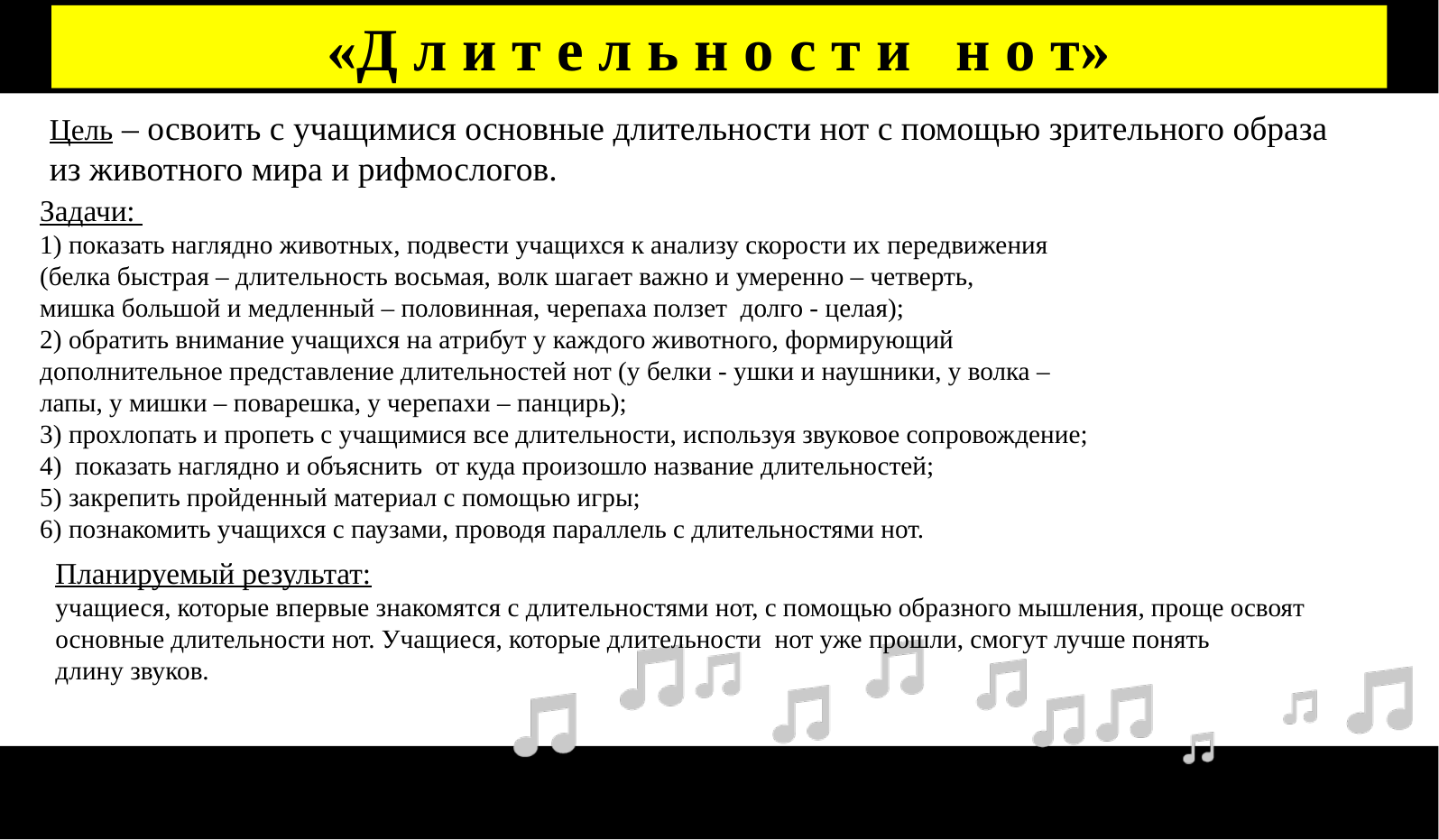

# «Д л и т е л ь н о с т и   н о т»
Цель – освоить с учащимися основные длительности нот с помощью зрительного образа
из животного мира и рифмослогов.
Задачи:
1) показать наглядно животных, подвести учащихся к анализу скорости их передвижения
(белка быстрая – длительность восьмая, волк шагает важно и умеренно – четверть,
мишка большой и медленный – половинная, черепаха ползет  долго - целая);
2) обратить внимание учащихся на атрибут у каждого животного, формирующий
дополнительное представление длительностей нот (у белки - ушки и наушники, у волка –
лапы, у мишки – поварешка, у черепахи – панцирь);
3) прохлопать и пропеть с учащимися все длительности, используя звуковое сопровождение;
4)  показать наглядно и объяснить  от куда произошло название длительностей;
5) закрепить пройденный материал с помощью игры;
6) познакомить учащихся с паузами, проводя параллель с длительностями нот.
Планируемый результат:
учащиеся, которые впервые знакомятся с длительностями нот, с помощью образного мышления, проще освоят
основные длительности нот. Учащиеся, которые длительности  нот уже прошли, смогут лучше понять
длину звуков.